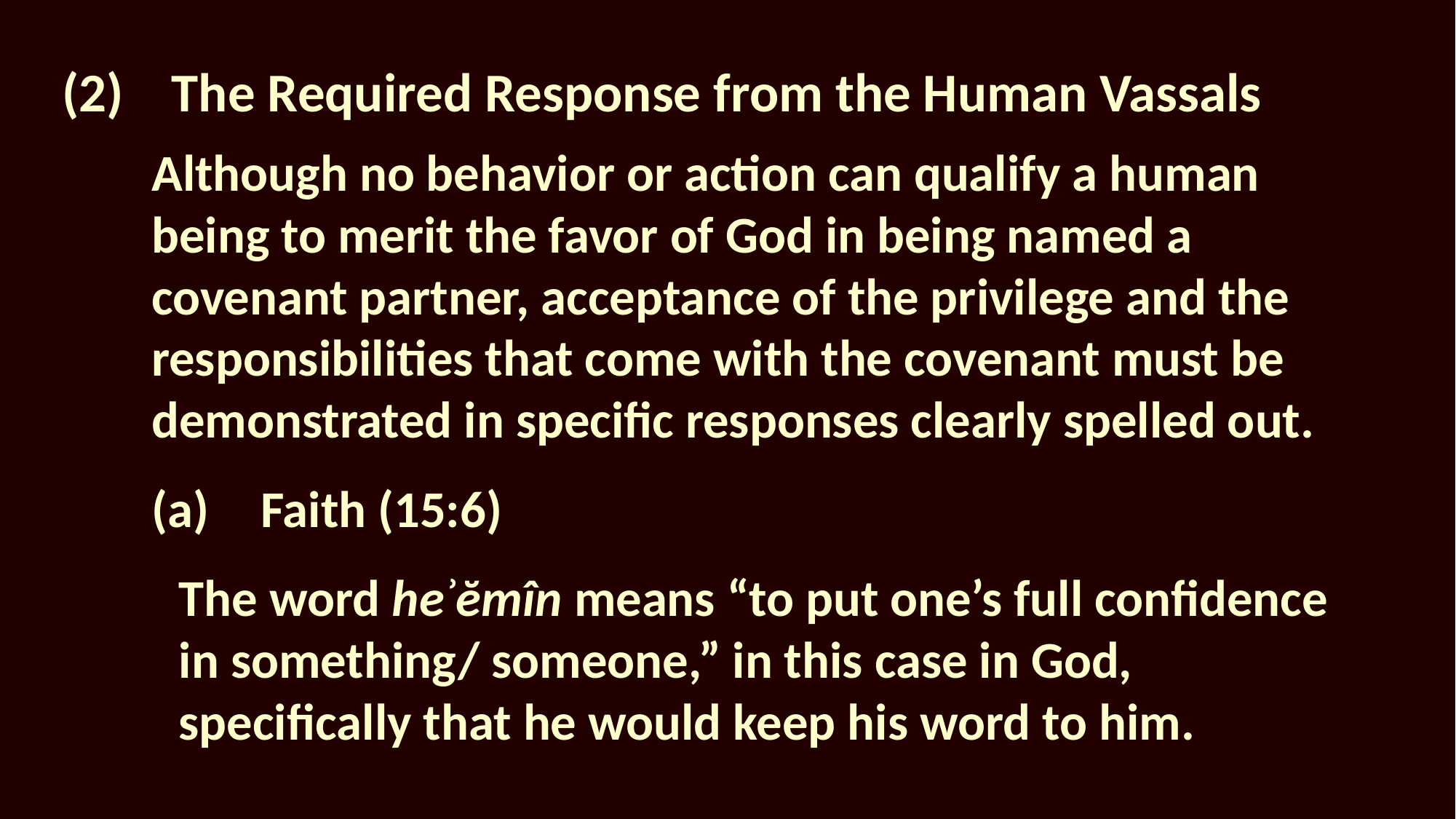

# (2)	The Required Response from the Human Vassals
Although no behavior or action can qualify a human being to merit the favor of God in being named a covenant partner, acceptance of the privilege and the responsibilities that come with the covenant must be demonstrated in specific responses clearly spelled out.
(a)	Faith (15:6)
The word heʾĕmîn means “to put one’s full confidence in something/ someone,” in this case in God, specifically that he would keep his word to him.